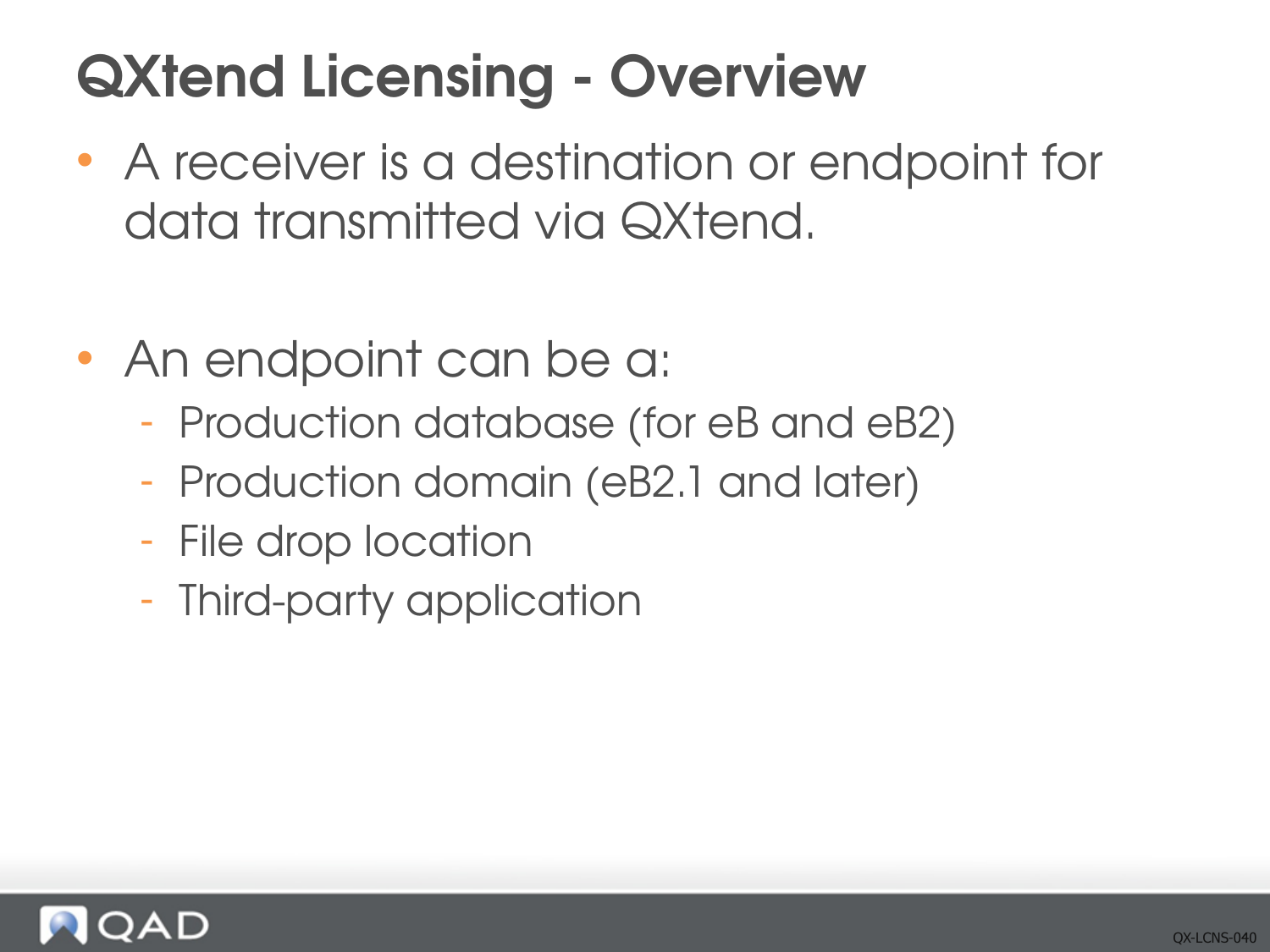

# QXtend Licensing - Overview
A receiver is a destination or endpoint for data transmitted via QXtend.

An endpoint can be a:
Production database (for eB and eB2)
Production domain (eB2.1 and later)
File drop location
Third-party application
QX-LCNS-040